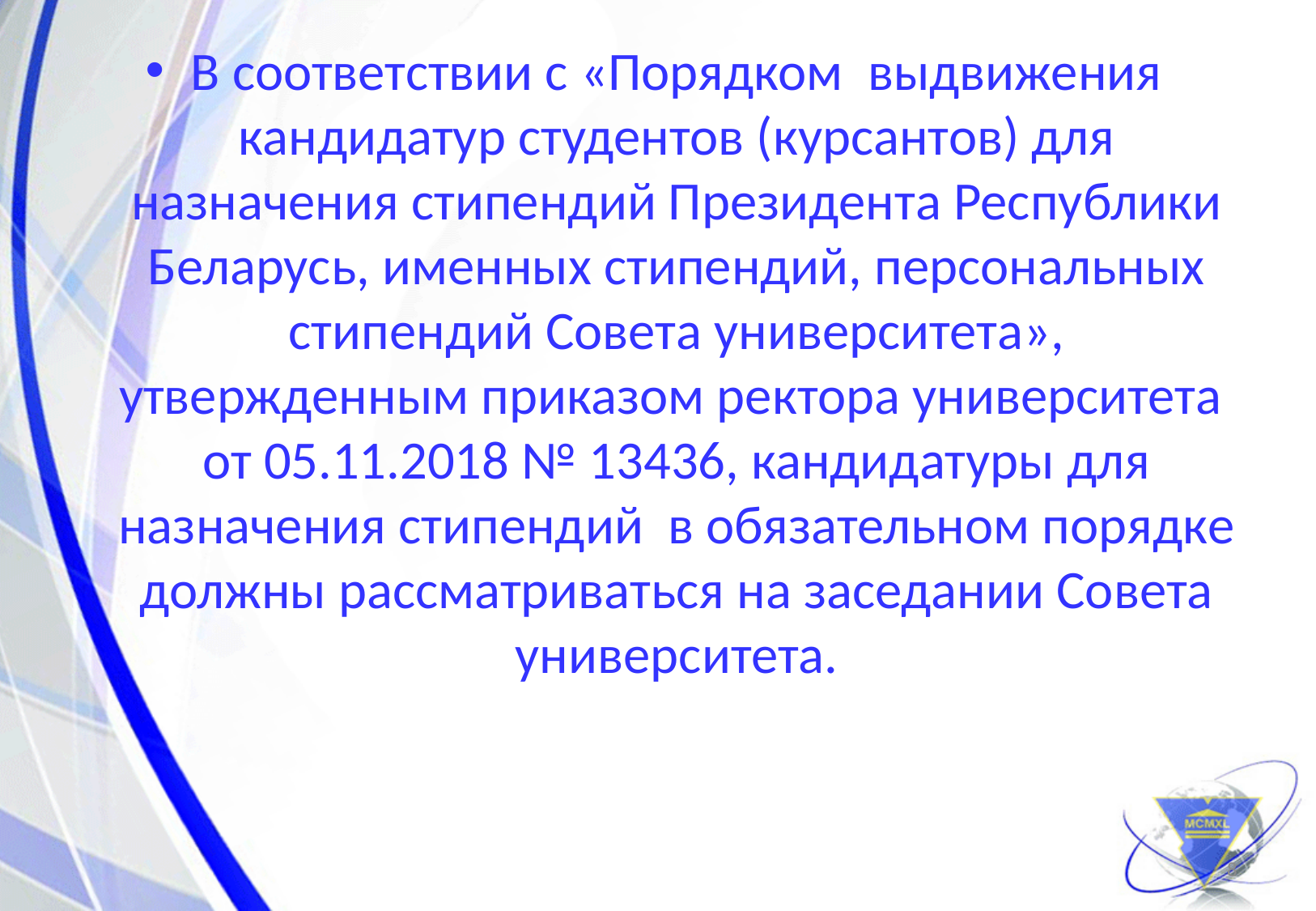

В соответствии с «Порядком  выдвижения кандидатур студентов (курсантов) для назначения стипендий Президента Республики Беларусь, именных стипендий, персональных стипендий Совета университета», утвержденным приказом ректора университета  от 05.11.2018 № 13436, кандидатуры для назначения стипендий  в обязательном порядке должны рассматриваться на заседании Совета университета.

8